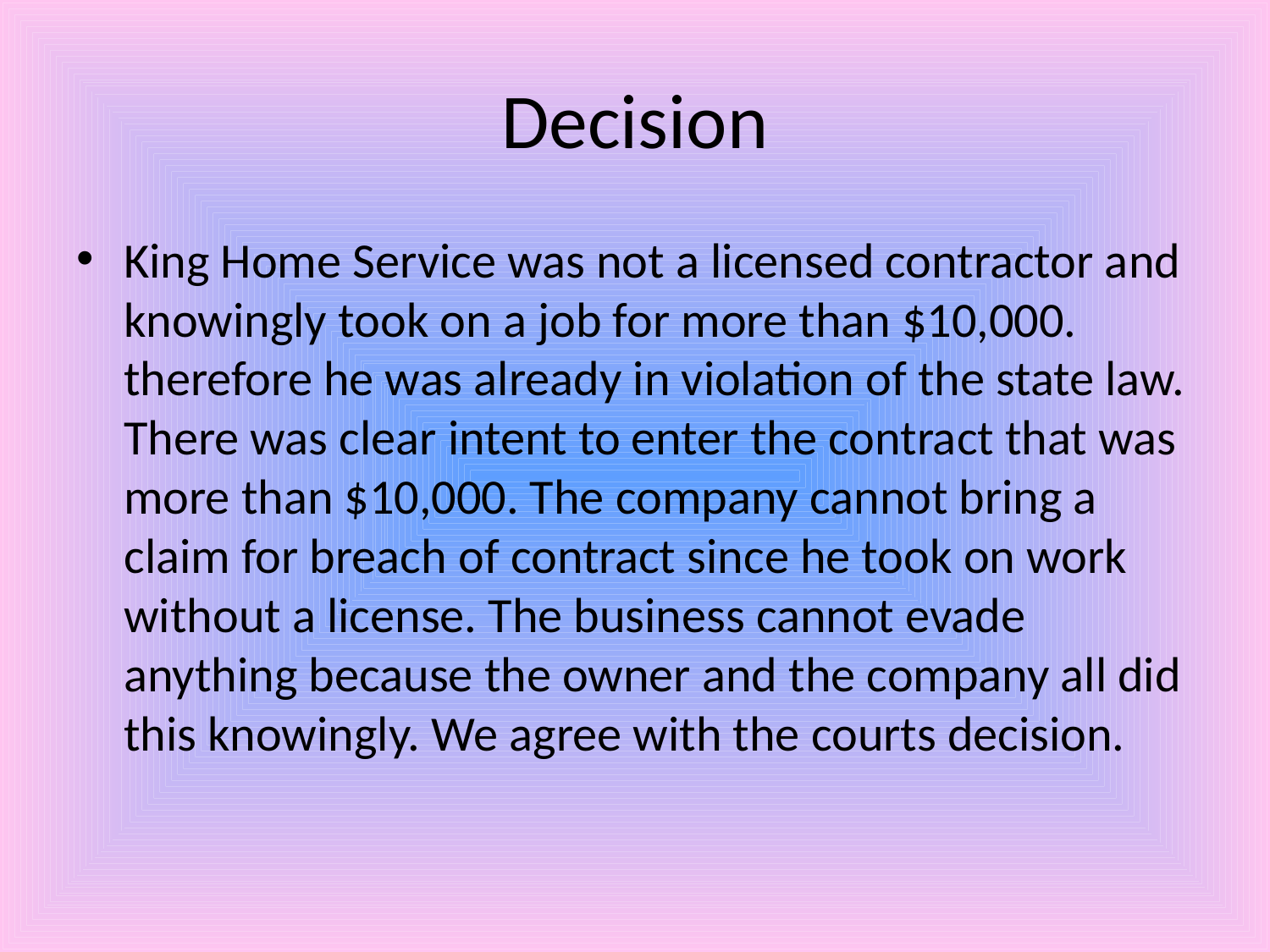

# Decision
King Home Service was not a licensed contractor and knowingly took on a job for more than $10,000. therefore he was already in violation of the state law. There was clear intent to enter the contract that was more than $10,000. The company cannot bring a claim for breach of contract since he took on work without a license. The business cannot evade anything because the owner and the company all did this knowingly. We agree with the courts decision.